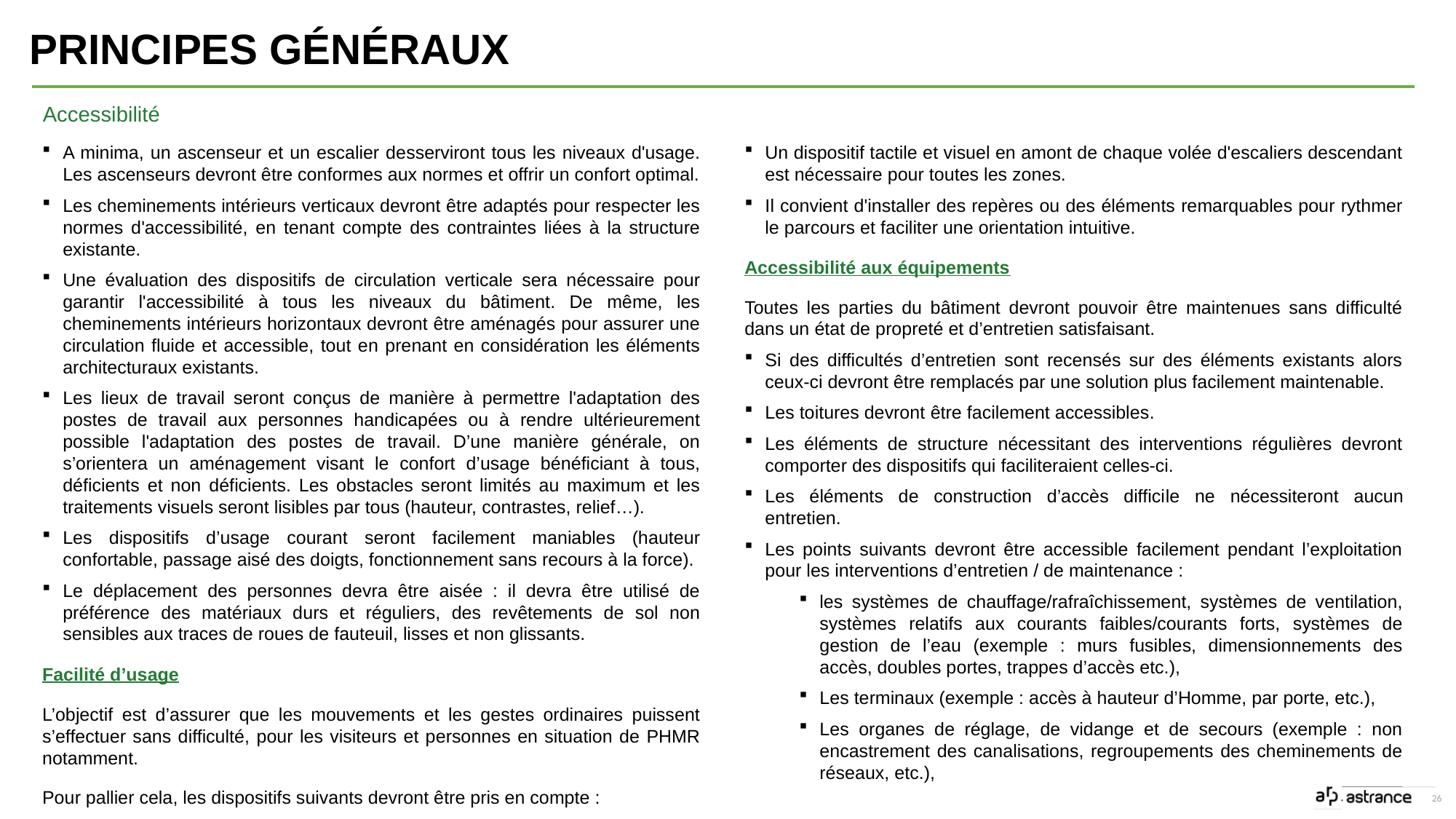

Principes généraux
Accessibilité
A minima, un ascenseur et un escalier desserviront tous les niveaux d'usage. Les ascenseurs devront être conformes aux normes et offrir un confort optimal.
Les cheminements intérieurs verticaux devront être adaptés pour respecter les normes d'accessibilité, en tenant compte des contraintes liées à la structure existante.
Une évaluation des dispositifs de circulation verticale sera nécessaire pour garantir l'accessibilité à tous les niveaux du bâtiment. De même, les cheminements intérieurs horizontaux devront être aménagés pour assurer une circulation fluide et accessible, tout en prenant en considération les éléments architecturaux existants.
Les lieux de travail seront conçus de manière à permettre l'adaptation des postes de travail aux personnes handicapées ou à rendre ultérieurement possible l'adaptation des postes de travail. D’une manière générale, on s’orientera un aménagement visant le confort d’usage bénéficiant à tous, déficients et non déficients. Les obstacles seront limités au maximum et les traitements visuels seront lisibles par tous (hauteur, contrastes, relief…).
Les dispositifs d’usage courant seront facilement maniables (hauteur confortable, passage aisé des doigts, fonctionnement sans recours à la force).
Le déplacement des personnes devra être aisée : il devra être utilisé de préférence des matériaux durs et réguliers, des revêtements de sol non sensibles aux traces de roues de fauteuil, lisses et non glissants.
Facilité d’usage
L’objectif est d’assurer que les mouvements et les gestes ordinaires puissent s’effectuer sans difficulté, pour les visiteurs et personnes en situation de PHMR notamment.
Pour pallier cela, les dispositifs suivants devront être pris en compte :
Un dispositif tactile et visuel en amont de chaque volée d'escaliers descendant est nécessaire pour toutes les zones.
Il convient d'installer des repères ou des éléments remarquables pour rythmer le parcours et faciliter une orientation intuitive.
Accessibilité aux équipements
Toutes les parties du bâtiment devront pouvoir être maintenues sans difficulté dans un état de propreté et d’entretien satisfaisant.
Si des difficultés d’entretien sont recensés sur des éléments existants alors ceux-ci devront être remplacés par une solution plus facilement maintenable.
Les toitures devront être facilement accessibles.
Les éléments de structure nécessitant des interventions régulières devront comporter des dispositifs qui faciliteraient celles-ci.
Les éléments de construction d’accès difficile ne nécessiteront aucun entretien.
Les points suivants devront être accessible facilement pendant l’exploitation pour les interventions d’entretien / de maintenance :
les systèmes de chauffage/rafraîchissement, systèmes de ventilation, systèmes relatifs aux courants faibles/courants forts, systèmes de gestion de l’eau (exemple : murs fusibles, dimensionnements des accès, doubles portes, trappes d’accès etc.),
Les terminaux (exemple : accès à hauteur d’Homme, par porte, etc.),
Les organes de réglage, de vidange et de secours (exemple : non encastrement des canalisations, regroupements des cheminements de réseaux, etc.),
26